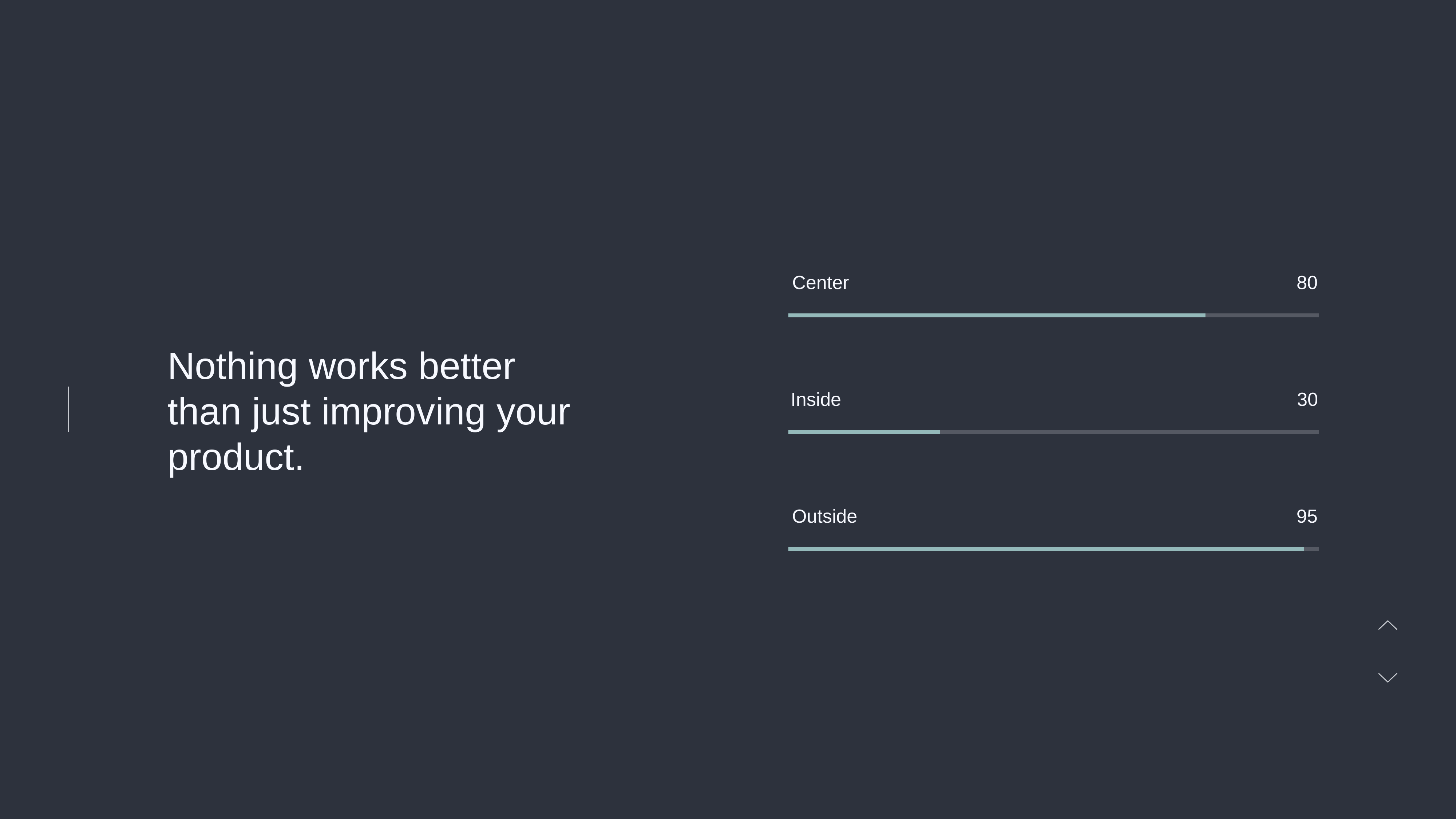

Center
80

Nothing works better
than just improving your
product.
Inside
30

Outside
95